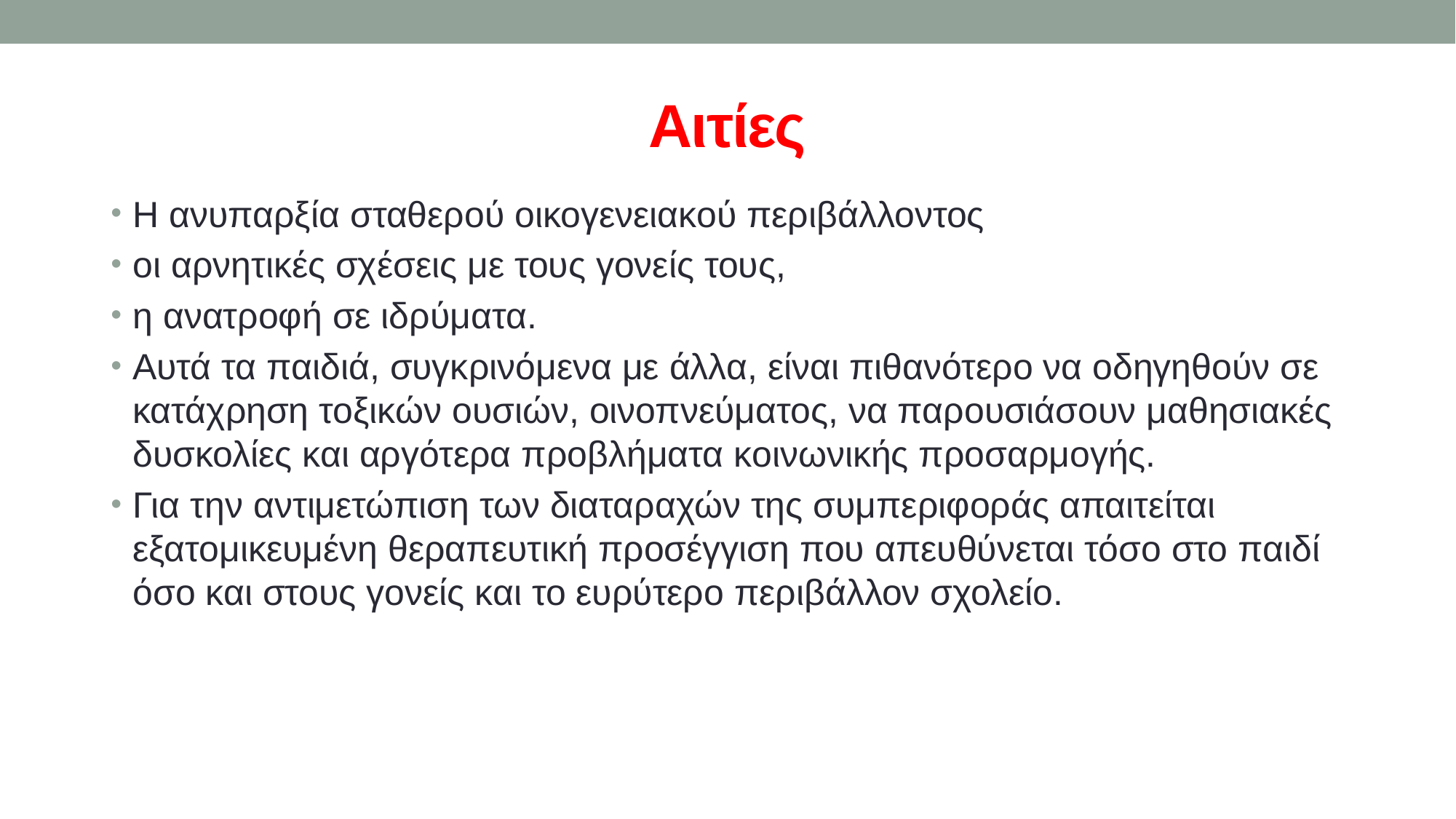

# Αιτίες
Η ανυπαρξία σταθερού οικογενειακού περιβάλλοντος
οι αρνητικές σχέσεις με τους γονείς τους,
η ανατροφή σε ιδρύματα.
Αυτά τα παιδιά, συγκρινόμενα με άλλα, είναι πιθανότερο να οδηγηθούν σε κατάχρηση τοξικών ουσιών, οινοπνεύματος, να παρουσιάσουν μαθησιακές δυσκολίες και αργότερα προβλήματα κοινωνικής προσαρμογής.
Για την αντιμετώπιση των διαταραχών της συμπεριφοράς απαιτείται εξατομικευμένη θεραπευτική προσέγγιση που απευθύνεται τόσο στο παιδί όσο και στους γονείς και το ευρύτερο περιβάλλον σχολείο.